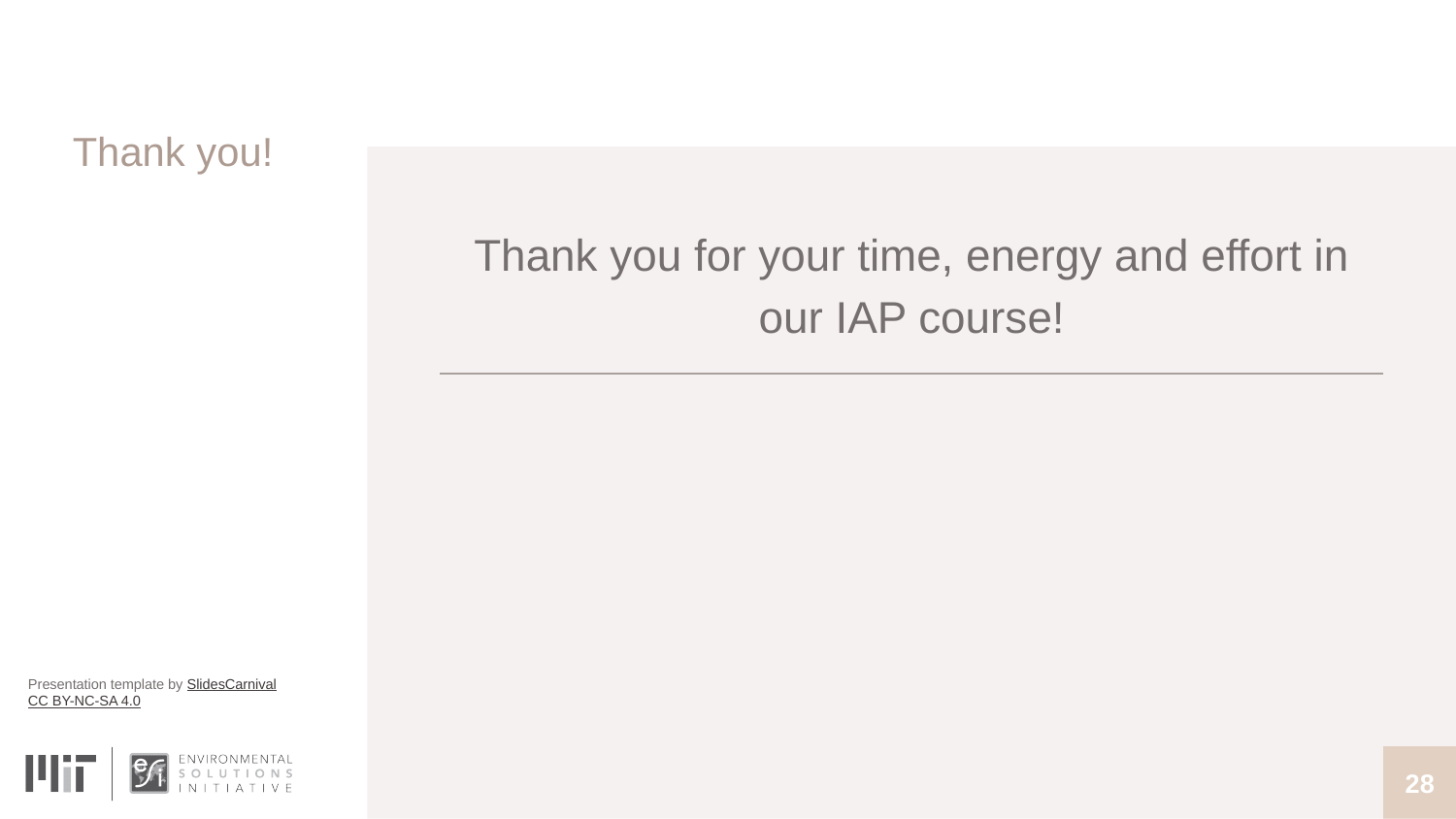

# Thank you!
Thank you for your time, energy and effort in our IAP course!
28